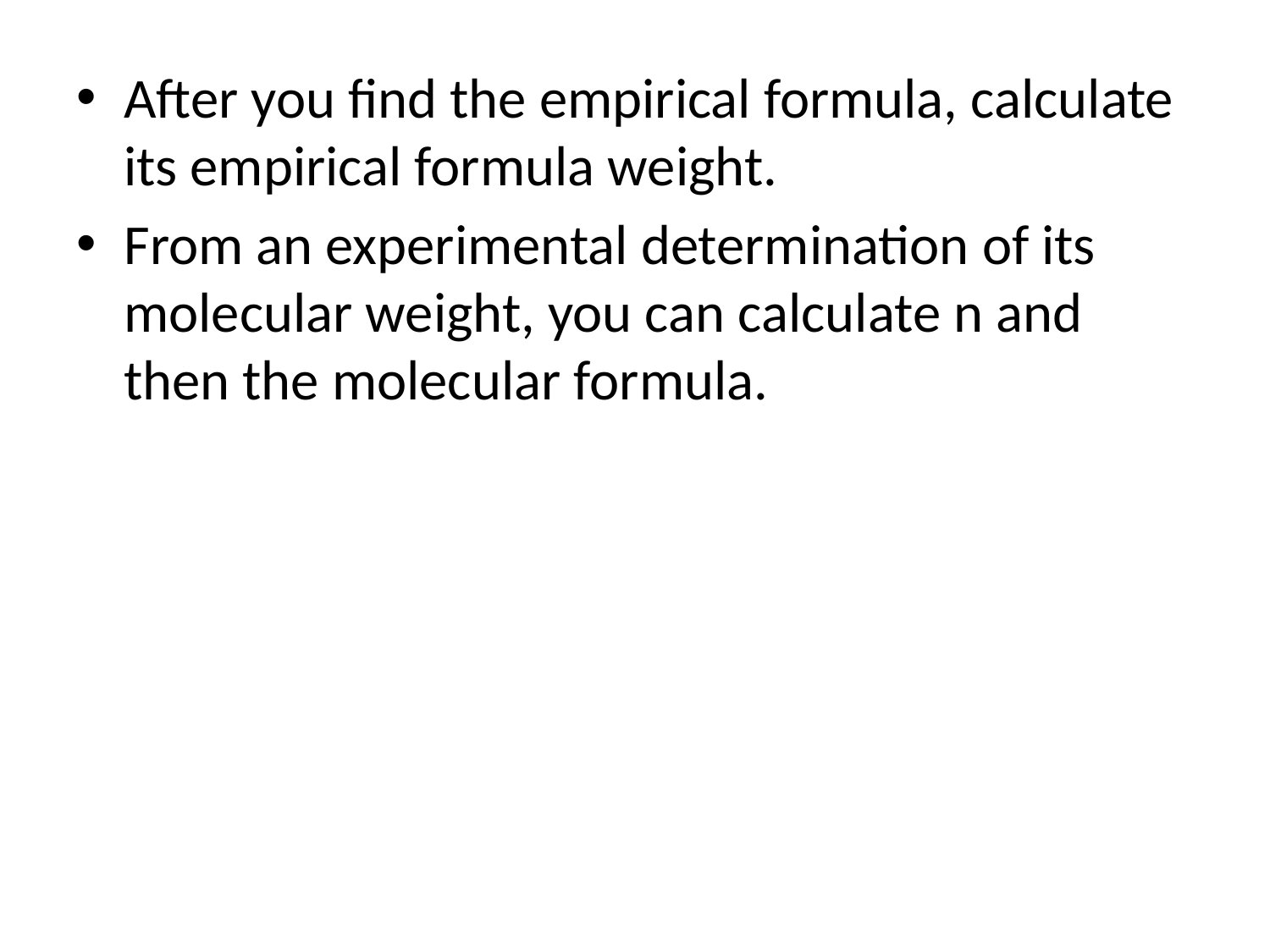

After you find the empirical formula, calculate its empirical formula weight.
From an experimental determination of its molecular weight, you can calculate n and then the molecular formula.